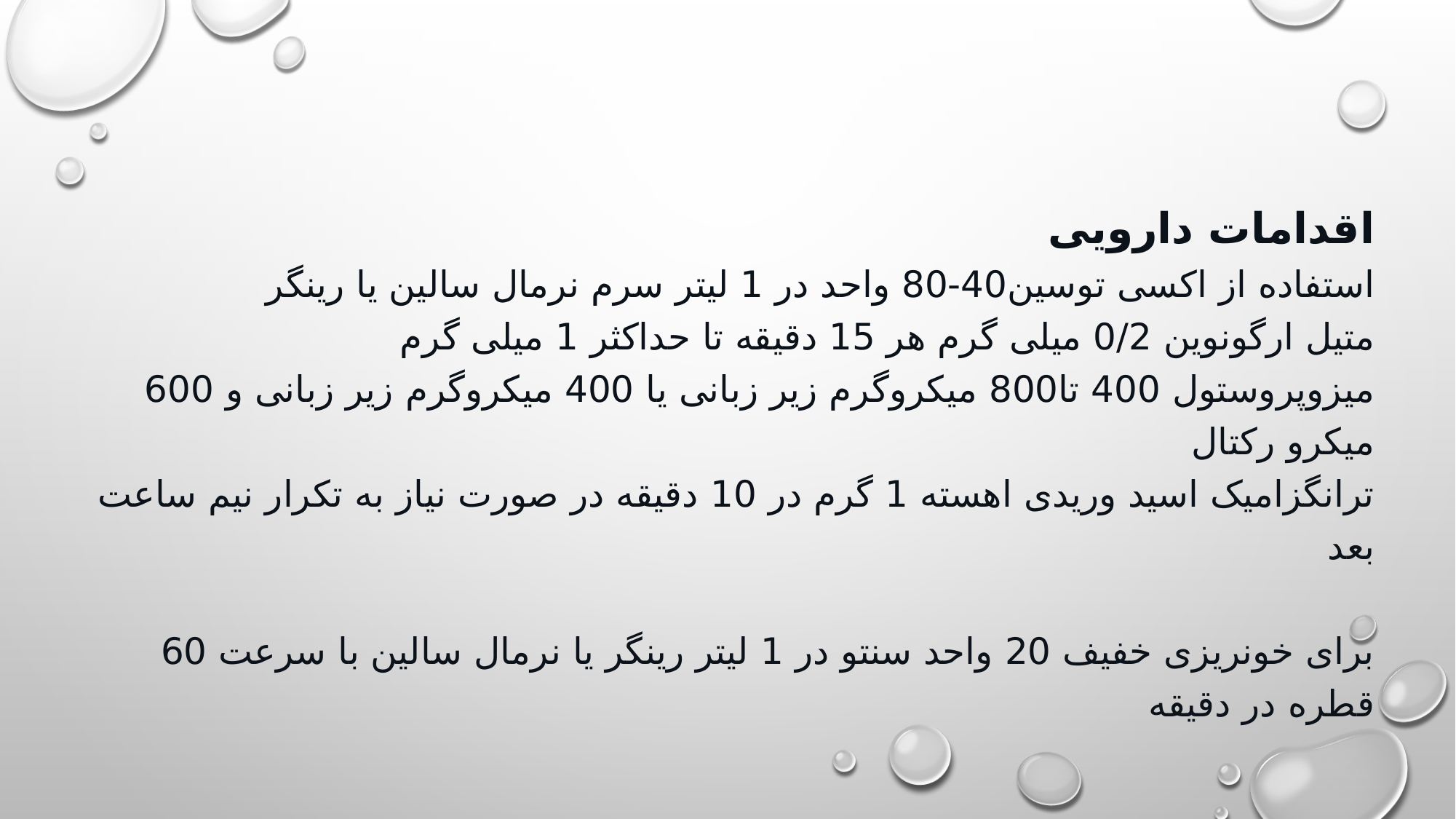

اقدامات دارویی
استفاده از اکسی توسین40-80 واحد در 1 لیتر سرم نرمال سالین یا رینگر
متیل ارگونوین 0/2 میلی گرم هر 15 دقیقه تا حداکثر 1 میلی گرم
میزوپروستول 400 تا800 میکروگرم زیر زبانی یا 400 میکروگرم زیر زبانی و 600 میکرو رکتال
ترانگزامیک اسید وریدی اهسته 1 گرم در 10 دقیقه در صورت نیاز به تکرار نیم ساعت بعد

برای خونریزی خفیف 20 واحد سنتو در 1 لیتر رینگر یا نرمال سالین با سرعت 60 قطره در دقیقه